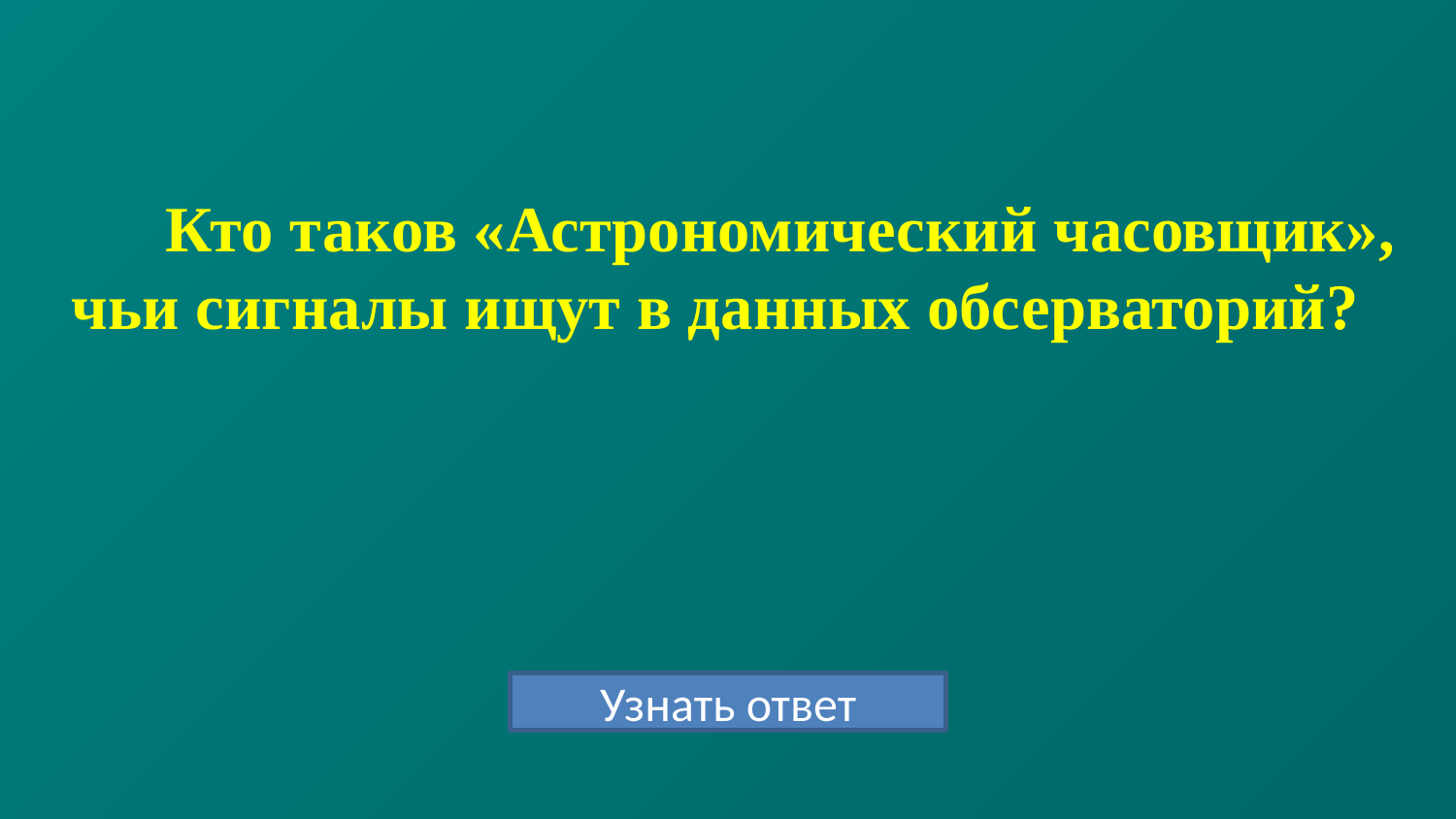

Кто таков «Астрономический часовщик», чьи сигналы ищут в данных обсерваторий?